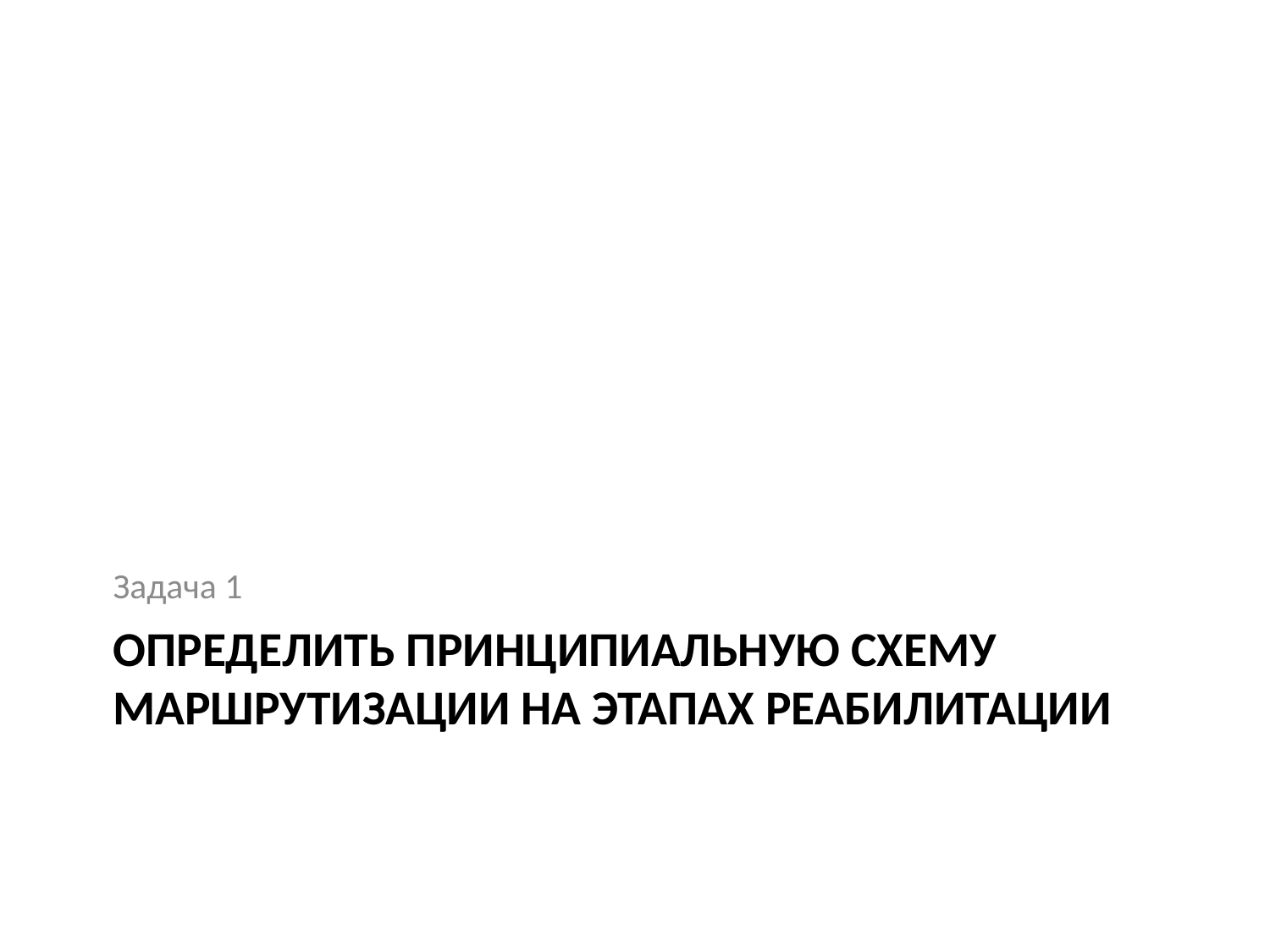

Задача 1
# Определить принципиальную схему маршрутизации на этапах реабилитации